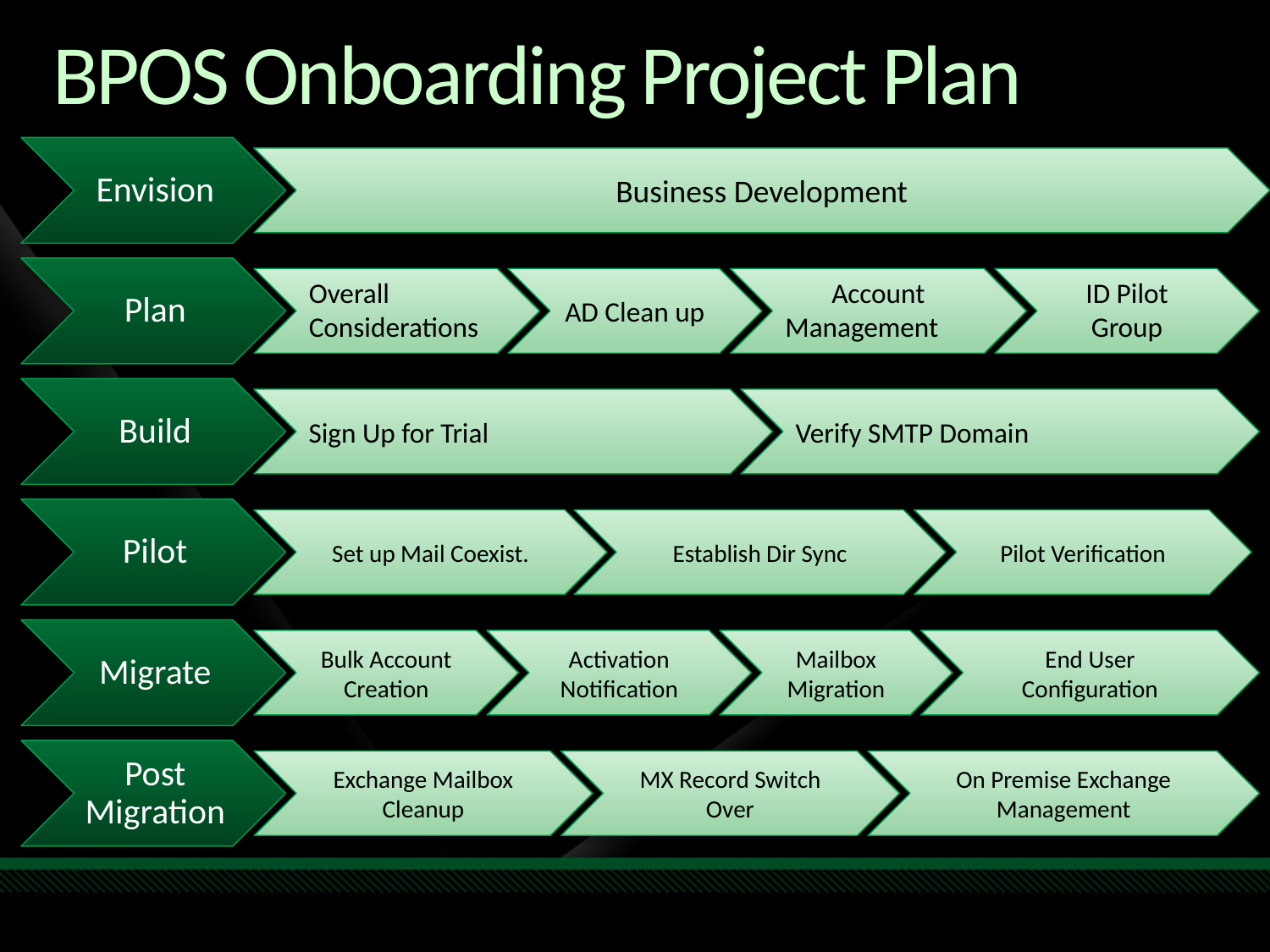

# BPOS Onboarding Project Plan
Envision
Business Development
Overall Considerations
Plan
AD Clean up
Account
Management
ID Pilot Group
Build
Sign Up for Trial
Verify SMTP Domain
Pilot
Set up Mail Coexist.
Establish Dir Sync
Pilot Verification
Migrate
Bulk Account Creation
Activation Notification
Mailbox Migration
End User Configuration
Post Migration
Exchange Mailbox Cleanup
MX Record Switch Over
On Premise Exchange Management